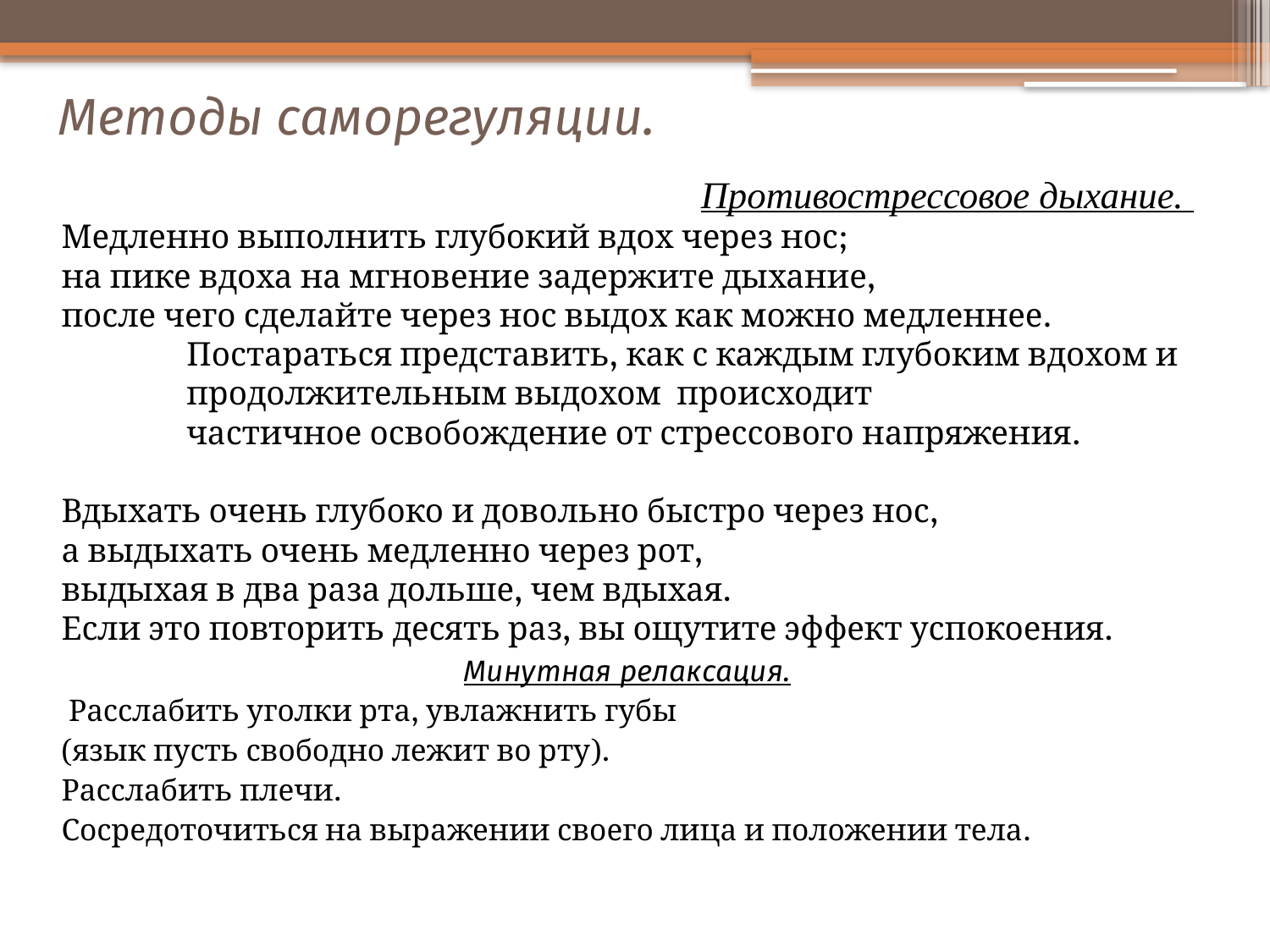

# Методы саморегуляции.
Противострессовое дыхание.
Медленно выполнить глубокий вдох через нос;
на пике вдоха на мгновение задержите дыхание,
после чего сделайте через нос выдох как можно медленнее.
                Постараться представить, как с каждым глубоким вдохом и
                продолжительным выдохом  происходит
                частичное освобождение от стрессового напряжения.

Вдыхать очень глубоко и довольно быстро через нос,
а выдыхать очень медленно через рот,
выдыхая в два раза дольше, чем вдыхая.
Если это повторить десять раз, вы ощутите эффект успокоения.
Минутная релаксация.
 Расслабить уголки рта, увлажнить губы
(язык пусть свободно лежит во рту).
Расслабить плечи.
Сосредоточиться на выражении своего лица и положении тела.